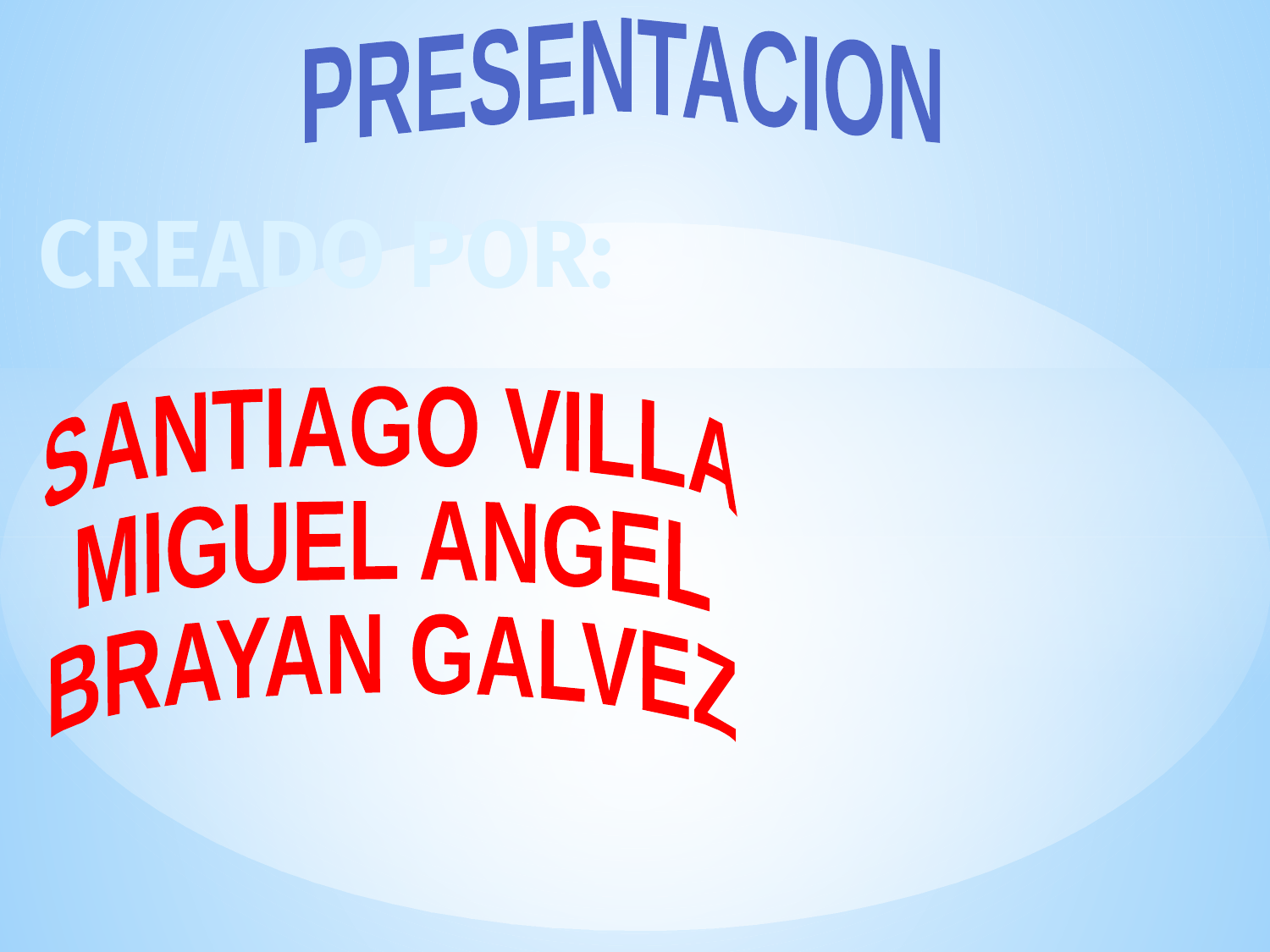

PRESENTACION
CREADO POR:
SANTIAGO VILLA
MIGUEL ANGEL
BRAYAN GALVEZ